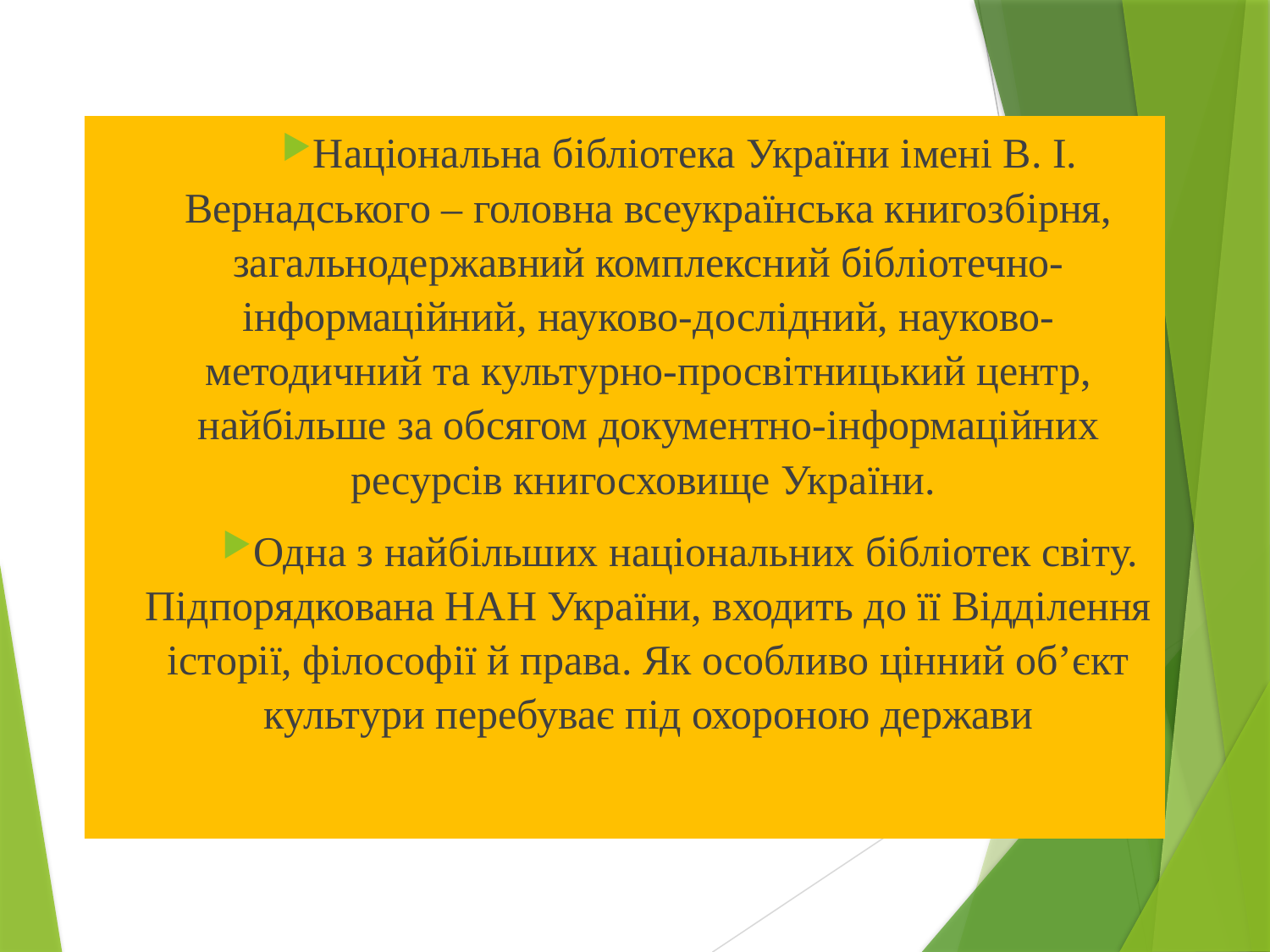

Національна бібліотека України імені В. І. Вернадського – головна всеукраїнська книгозбірня, загальнодержавний комплексний бібліотечно-інформаційний, науково-дослідний, науково-методичний та культурно-просвітницький центр, найбільше за обсягом документно-інформаційних ресурсів книгосховище України.
Одна з найбільших національних бібліотек світу. Підпорядкована НАН України, входить до її Відділення історії, філософії й права. Як особливо цінний об’єкт культури перебуває під охороною держави